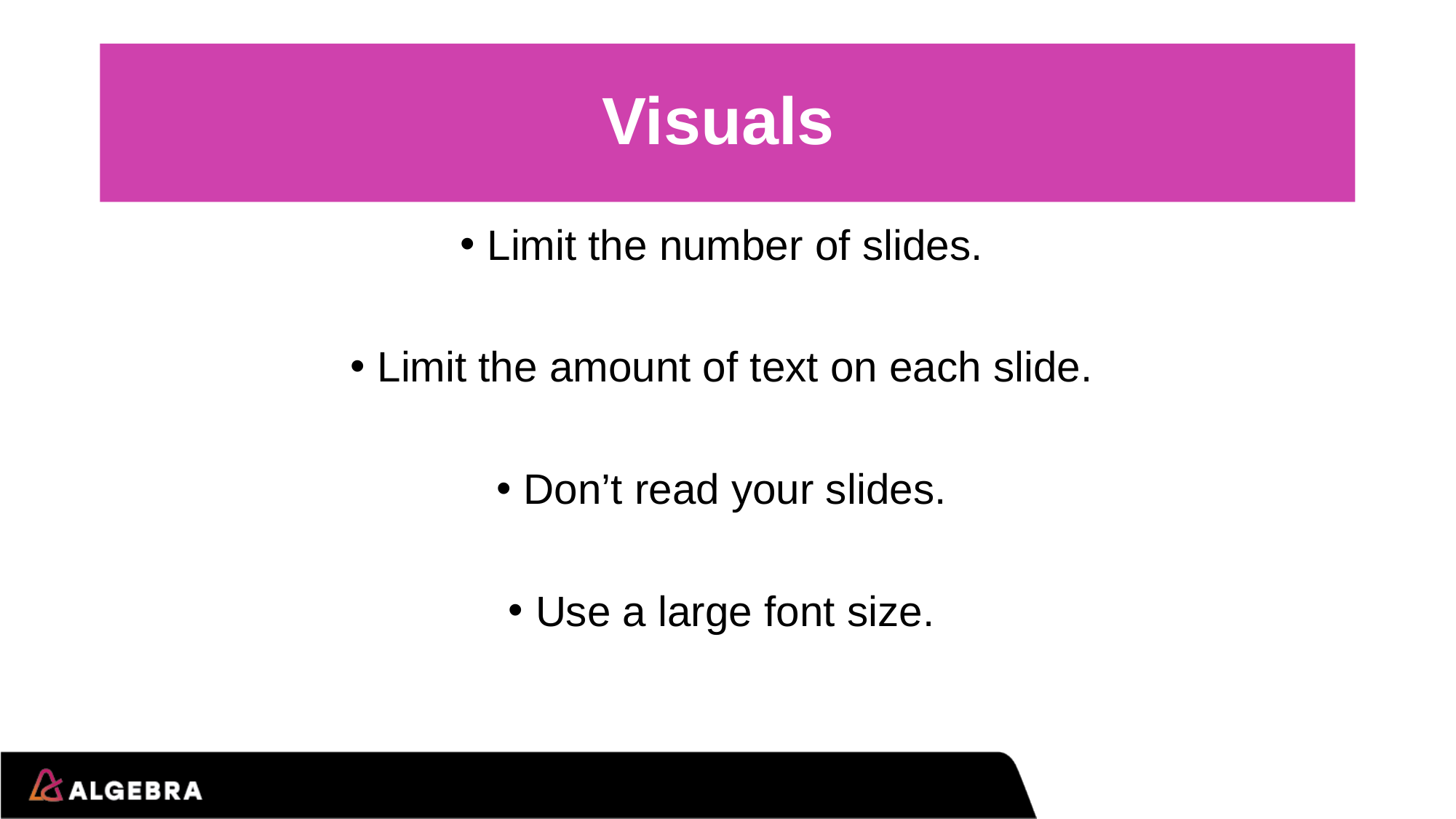

# Visuals
Limit the number of slides.

Limit the amount of text on each slide.

Don’t read your slides.

Use a large font size.